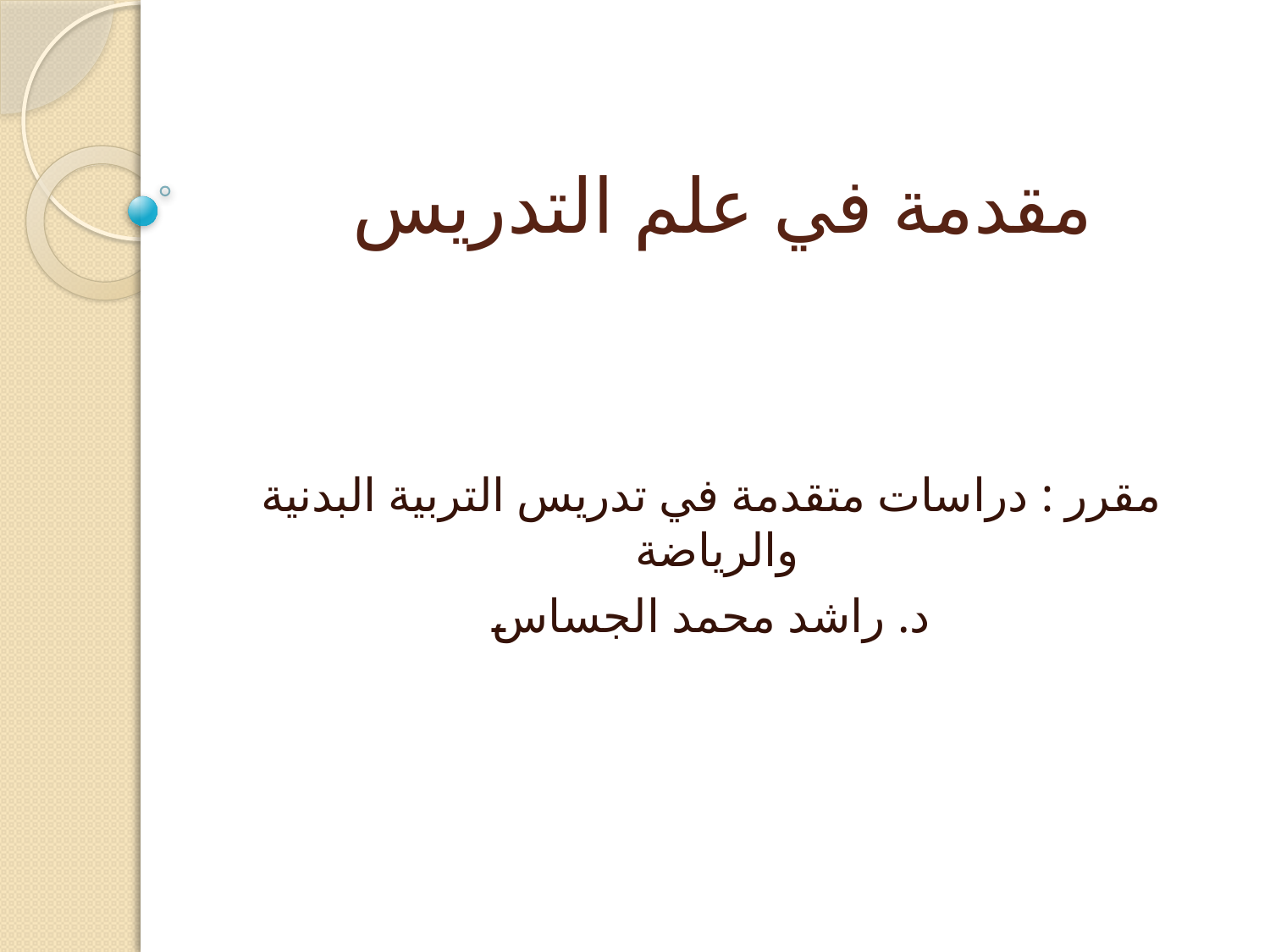

# مقدمة في علم التدريس
مقرر : دراسات متقدمة في تدريس التربية البدنية والرياضة
د. راشد محمد الجساس